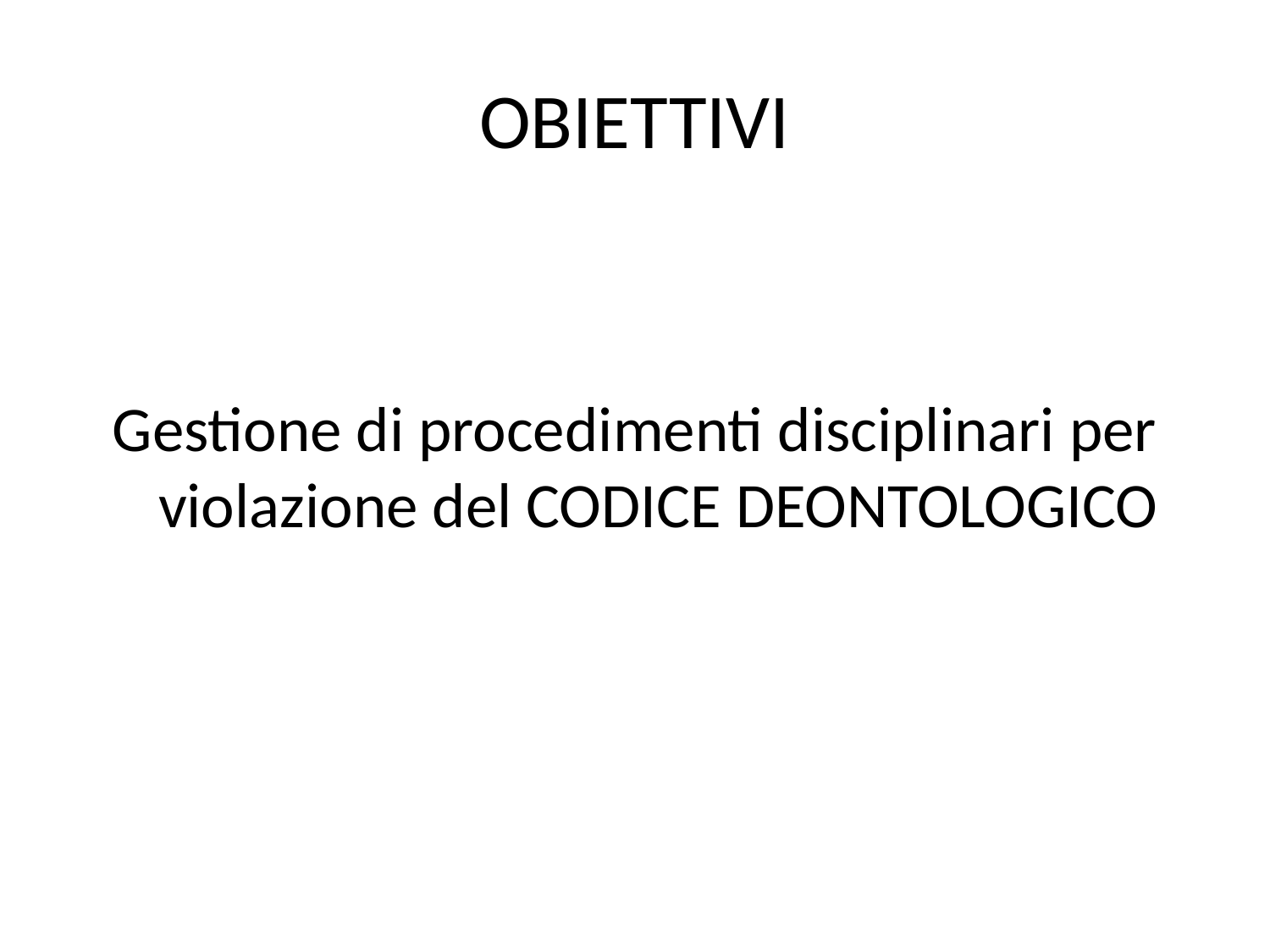

# OBIETTIVI

Gestione di procedimenti disciplinari per violazione del CODICE DEONTOLOGICO